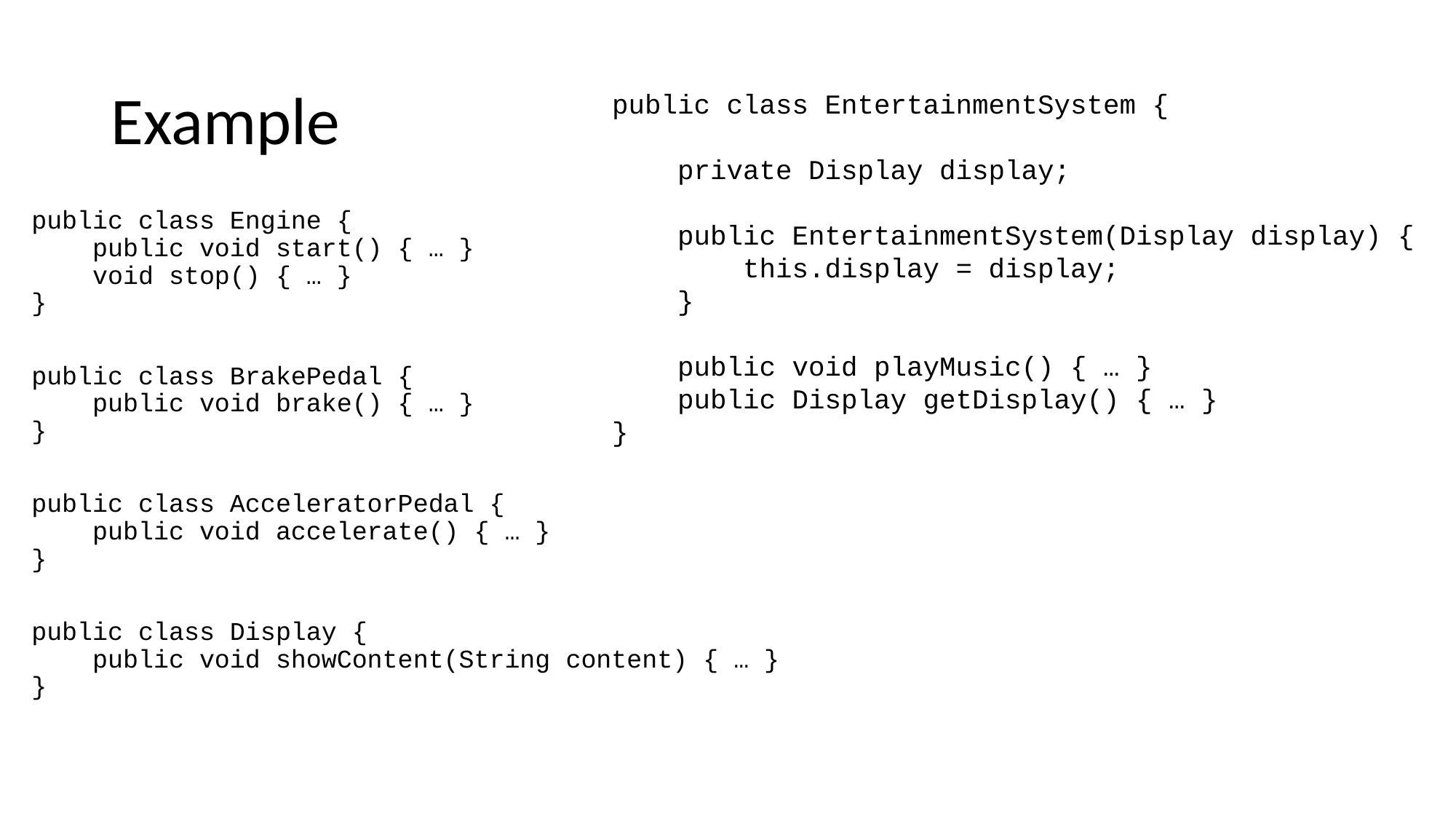

# Example
public class EntertainmentSystem {
    private Display display;
    public EntertainmentSystem(Display display) {
        this.display = display;
    }
    public void playMusic() { … }
    public Display getDisplay() { … }
}
public class Engine {
    public void start() { … }
    void stop() { … }
}

public class BrakePedal {
    public void brake() { … }
}

public class AcceleratorPedal {
    public void accelerate() { … }
}

public class Display {
    public void showContent(String content) { … }
}